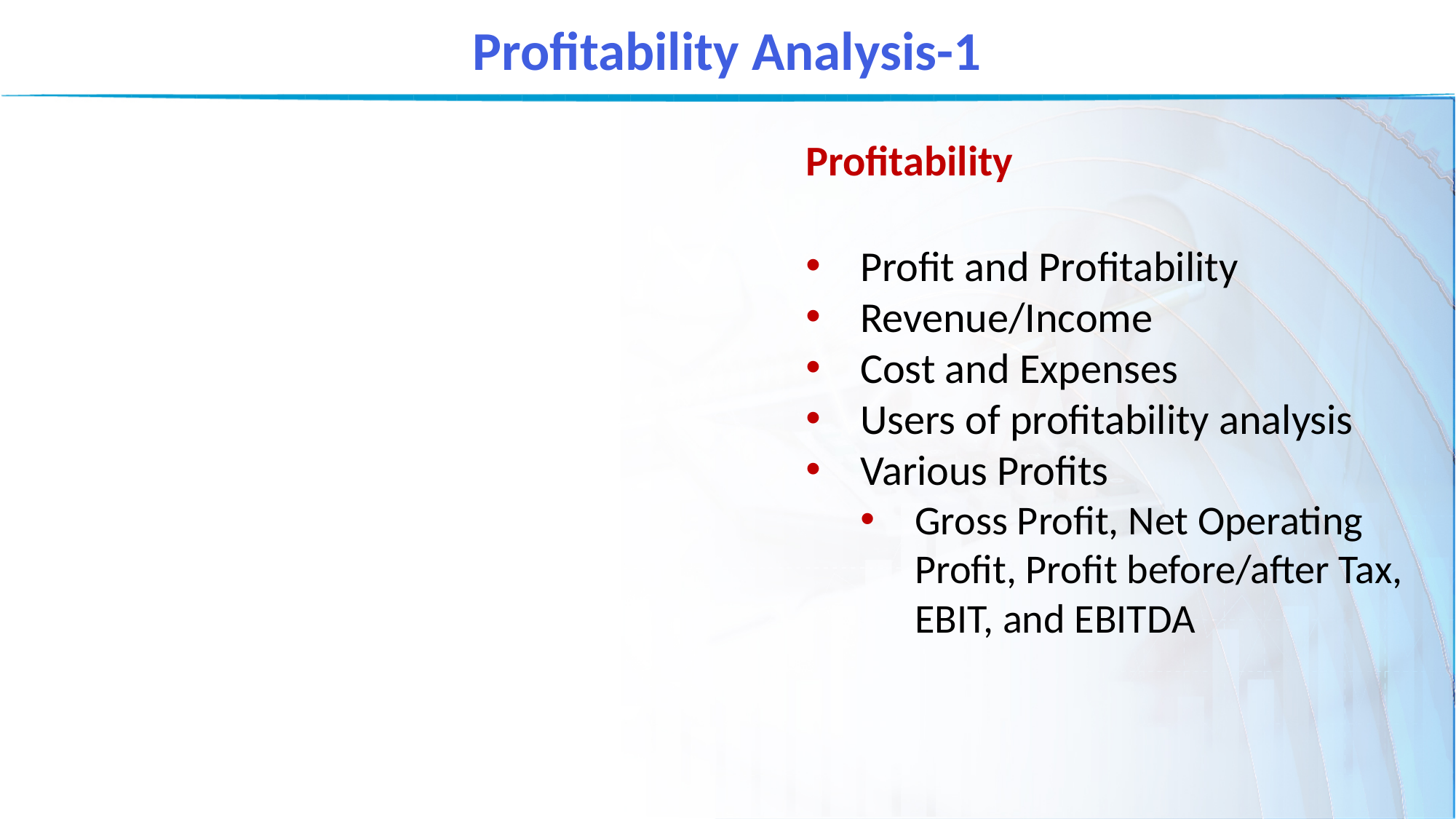

Profitability Analysis-1
Profitability

Profit and Profitability
Revenue/Income
Cost and Expenses
Users of profitability analysis
Various Profits
Gross Profit, Net Operating Profit, Profit before/after Tax, EBIT, and EBITDA